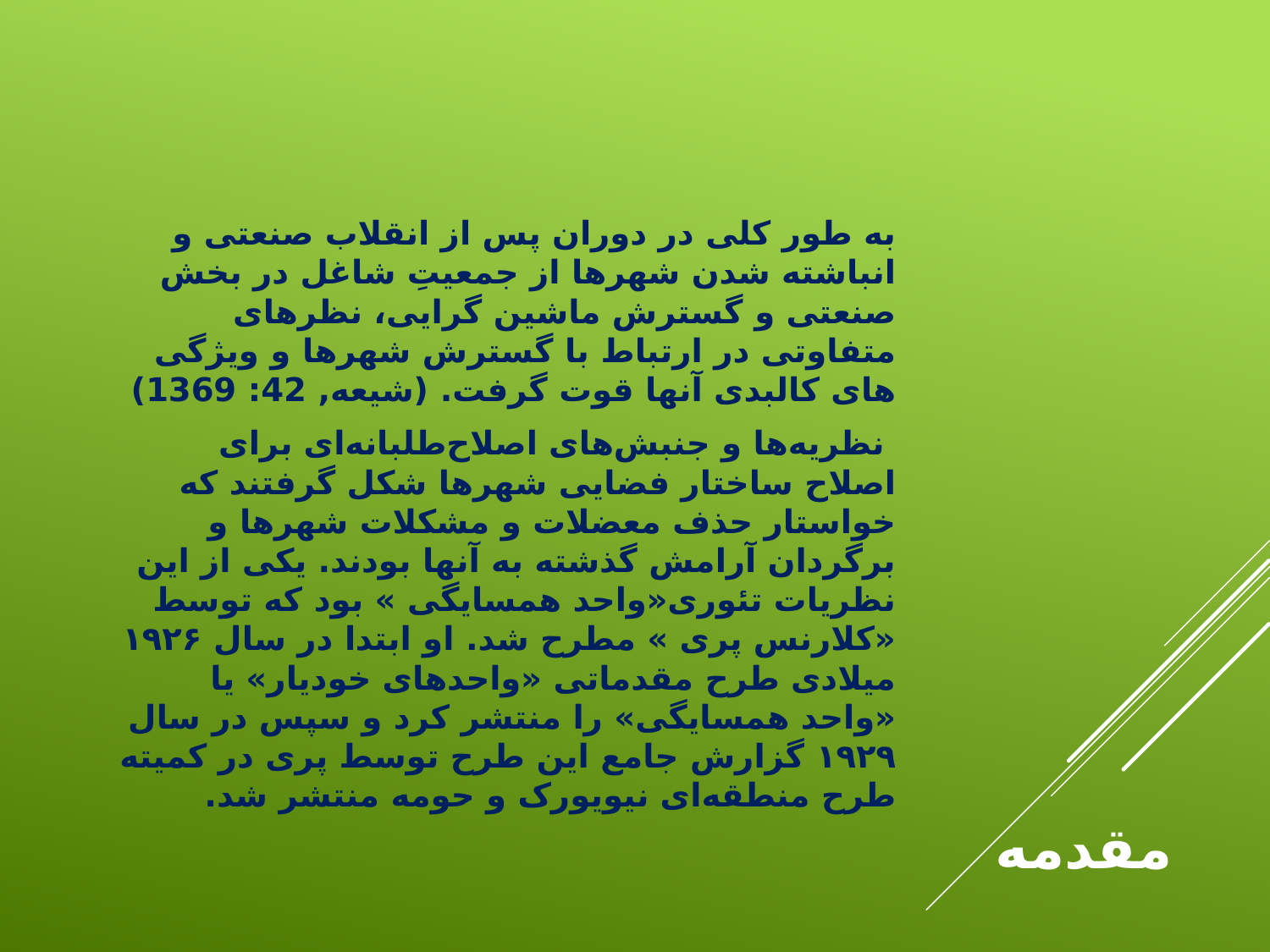

به طور کلی در دوران پس از انقلاب صنعتی و انباشته شدن شهرها از جمعیتِ شاغل در بخش صنعتی و گسترش ماشین گرایی، نظرهای متفاوتی در ارتباط با گسترش شهرها و ویژگی های کالبدی آنها قوت گرفت. (شیعه, 42: 1369)
 نظریه‌ها و جنبش‌های اصلاح‌طلبانه‌ای برای اصلاح ساختار فضایی شهرها شکل گرفتند که خواستار حذف معضلات و مشکلات شهرها و برگردان آرامش گذشته به آنها بودند. یکی از این نظریات تئوری«واحد همسایگی » بود که توسط «کلارنس پری » مطرح شد. او ابتدا در سال ۱۹۲۶ میلادی طرح مقدماتی «واحدهای خودیار» یا «واحد همسایگی» را منتشر کرد و سپس در سال ۱۹۲۹ گزارش جامع این طرح توسط پری در کمیته طرح منطقه‌ای نیویورک و حومه منتشر شد.
# مقدمه